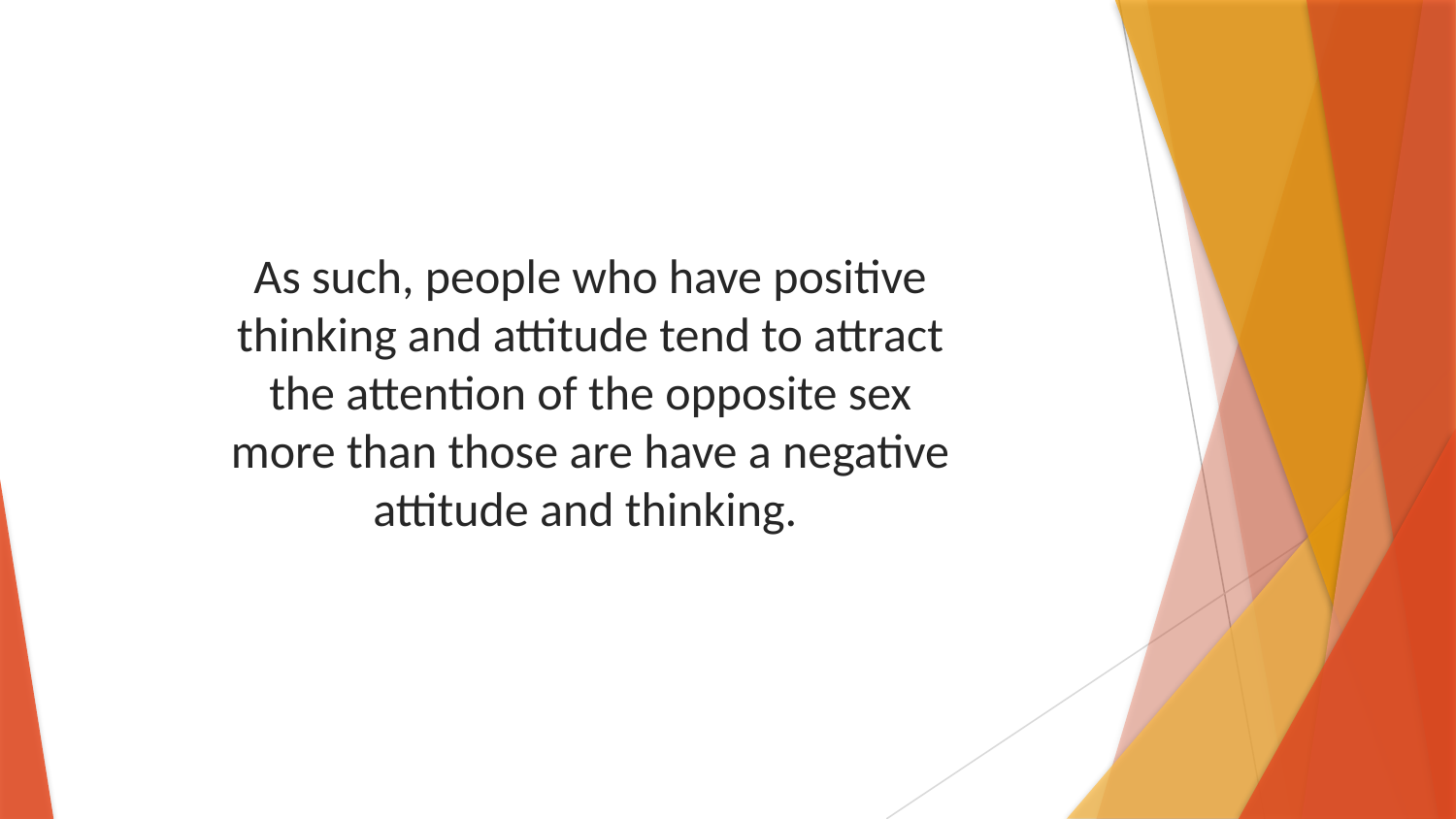

As such, people who have positive thinking and attitude tend to attract the attention of the opposite sex more than those are have a negative attitude and thinking.